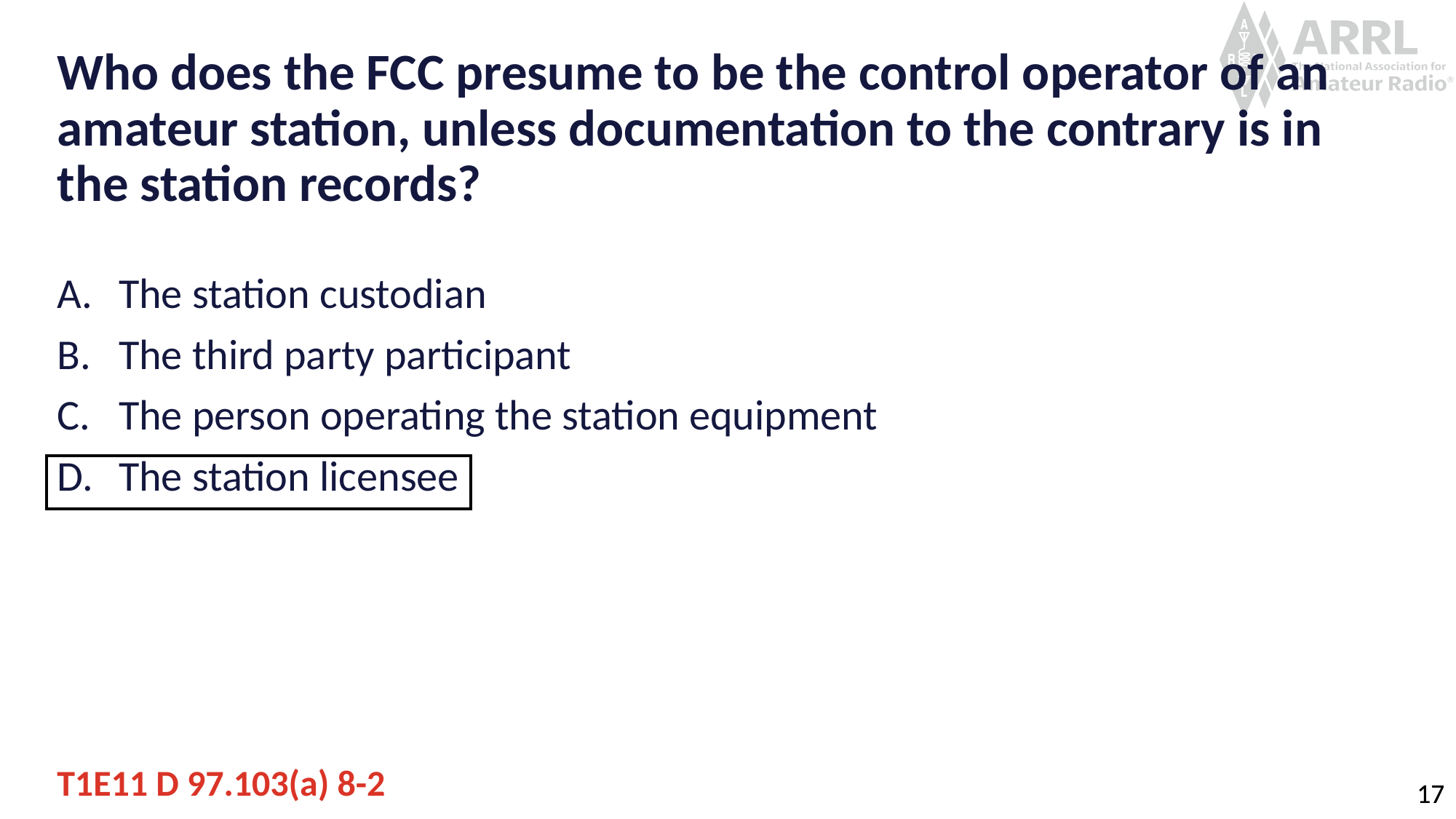

# Who does the FCC presume to be the control operator of an amateur station, unless documentation to the contrary is in the station records?
The station custodian
The third party participant
The person operating the station equipment
The station licensee

T1E11 D 97.103(a) 8-2